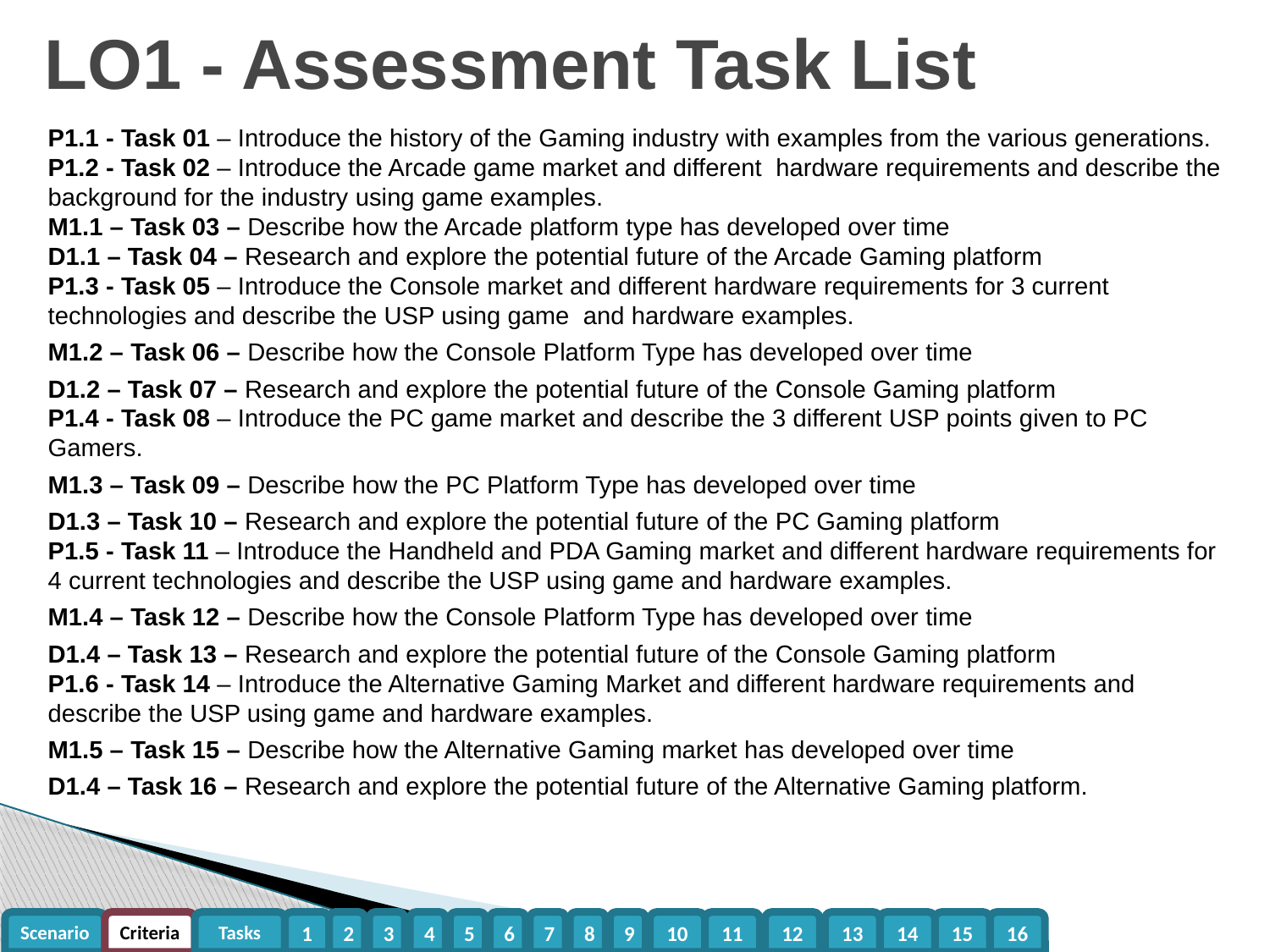

# LO1 - Assessment Task List
P1.1 - Task 01 – Introduce the history of the Gaming industry with examples from the various generations.
P1.2 - Task 02 – Introduce the Arcade game market and different  hardware requirements and describe the background for the industry using game examples.
M1.1 – Task 03 – Describe how the Arcade platform type has developed over time
D1.1 – Task 04 – Research and explore the potential future of the Arcade Gaming platform
P1.3 - Task 05 – Introduce the Console market and different hardware requirements for 3 current technologies and describe the USP using game  and hardware examples.
M1.2 – Task 06 – Describe how the Console Platform Type has developed over time
D1.2 – Task 07 – Research and explore the potential future of the Console Gaming platform
P1.4 - Task 08 – Introduce the PC game market and describe the 3 different USP points given to PC Gamers.
M1.3 – Task 09 – Describe how the PC Platform Type has developed over time
D1.3 – Task 10 – Research and explore the potential future of the PC Gaming platform
P1.5 - Task 11 – Introduce the Handheld and PDA Gaming market and different hardware requirements for 4 current technologies and describe the USP using game and hardware examples.
M1.4 – Task 12 – Describe how the Console Platform Type has developed over time
D1.4 – Task 13 – Research and explore the potential future of the Console Gaming platform
P1.6 - Task 14 – Introduce the Alternative Gaming Market and different hardware requirements and describe the USP using game and hardware examples.
M1.5 – Task 15 – Describe how the Alternative Gaming market has developed over time
D1.4 – Task 16 – Research and explore the potential future of the Alternative Gaming platform.